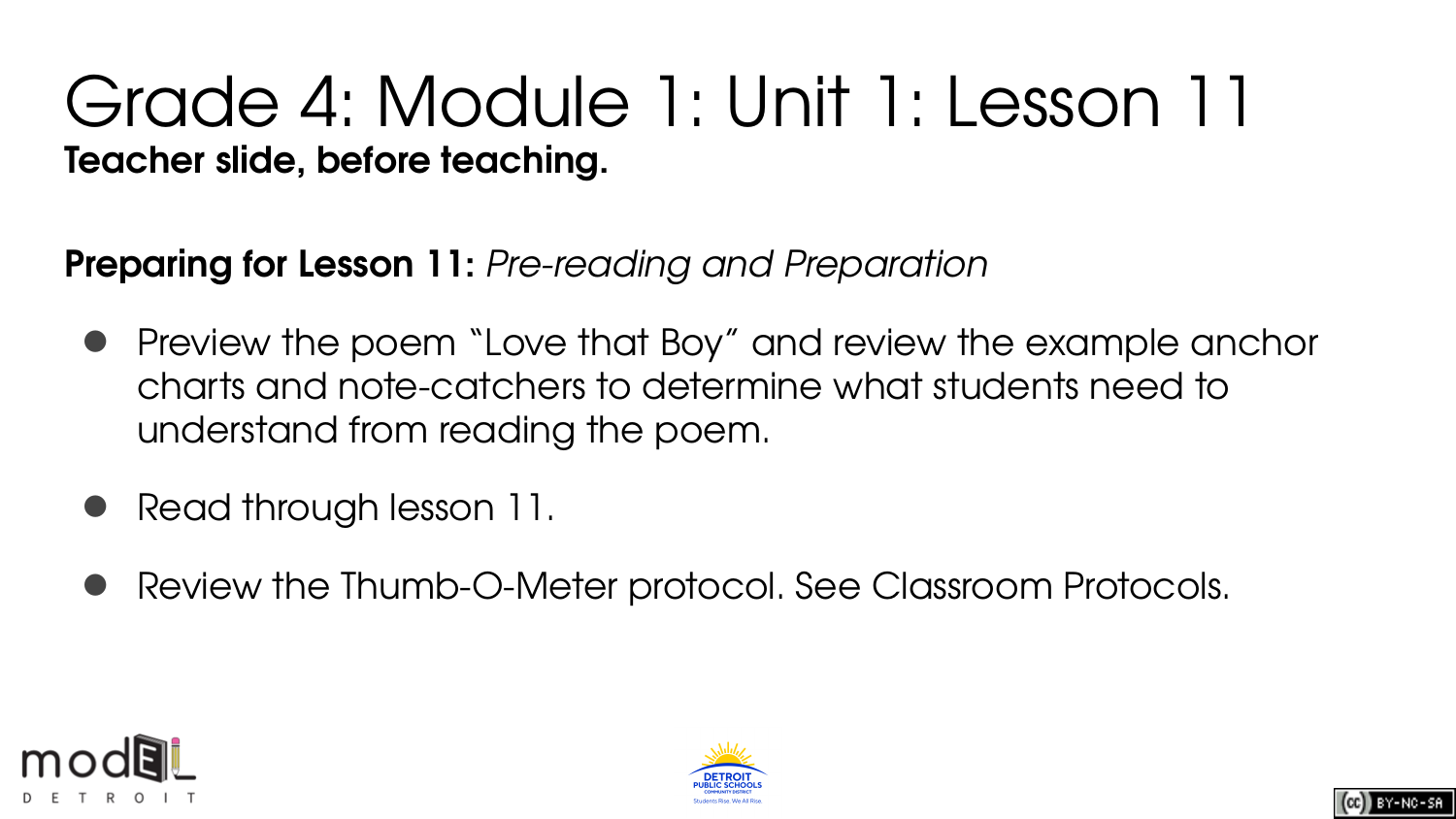

# Grade 4: Module 1: Unit 1: Lesson 11
Teacher slide, before teaching.
Preparing for Lesson 11: Pre-reading and Preparation
Preview the poem “Love that Boy” and review the example anchor charts and note-catchers to determine what students need to understand from reading the poem.
Read through lesson 11.
Review the Thumb-O-Meter protocol. See Classroom Protocols.